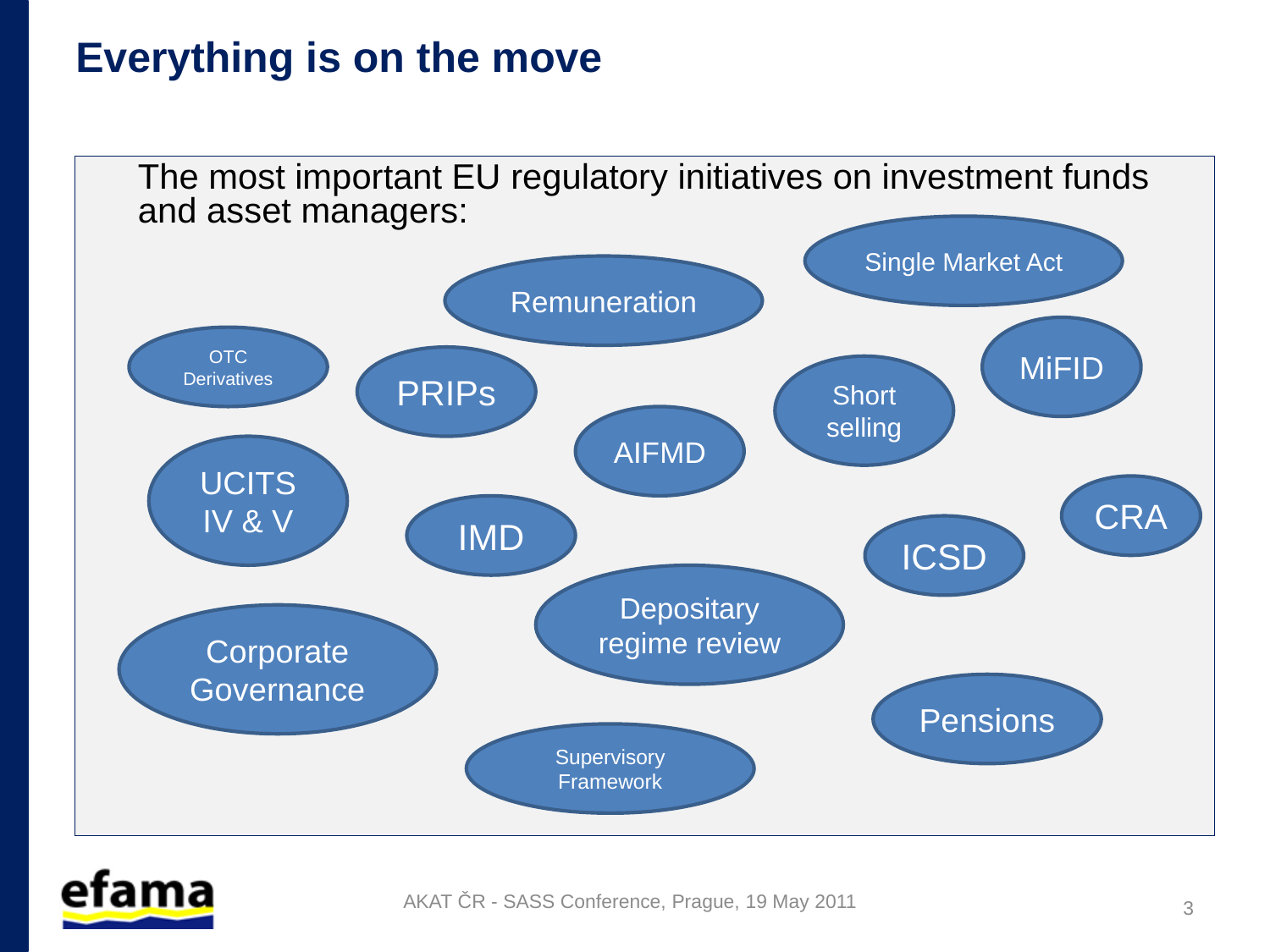

# Everything is on the move
	The most important EU regulatory initiatives on investment funds and asset managers:

Single Market Act
Remuneration
MiFID
OTC Derivatives
PRIPs
Short selling
AIFMD
UCITS IV & V
CRA
IMD
ICSD
Depositary regime review
Corporate Governance
Pensions
Supervisory Framework
AKAT ČR - SASS Conference, Prague, 19 May 2011
3